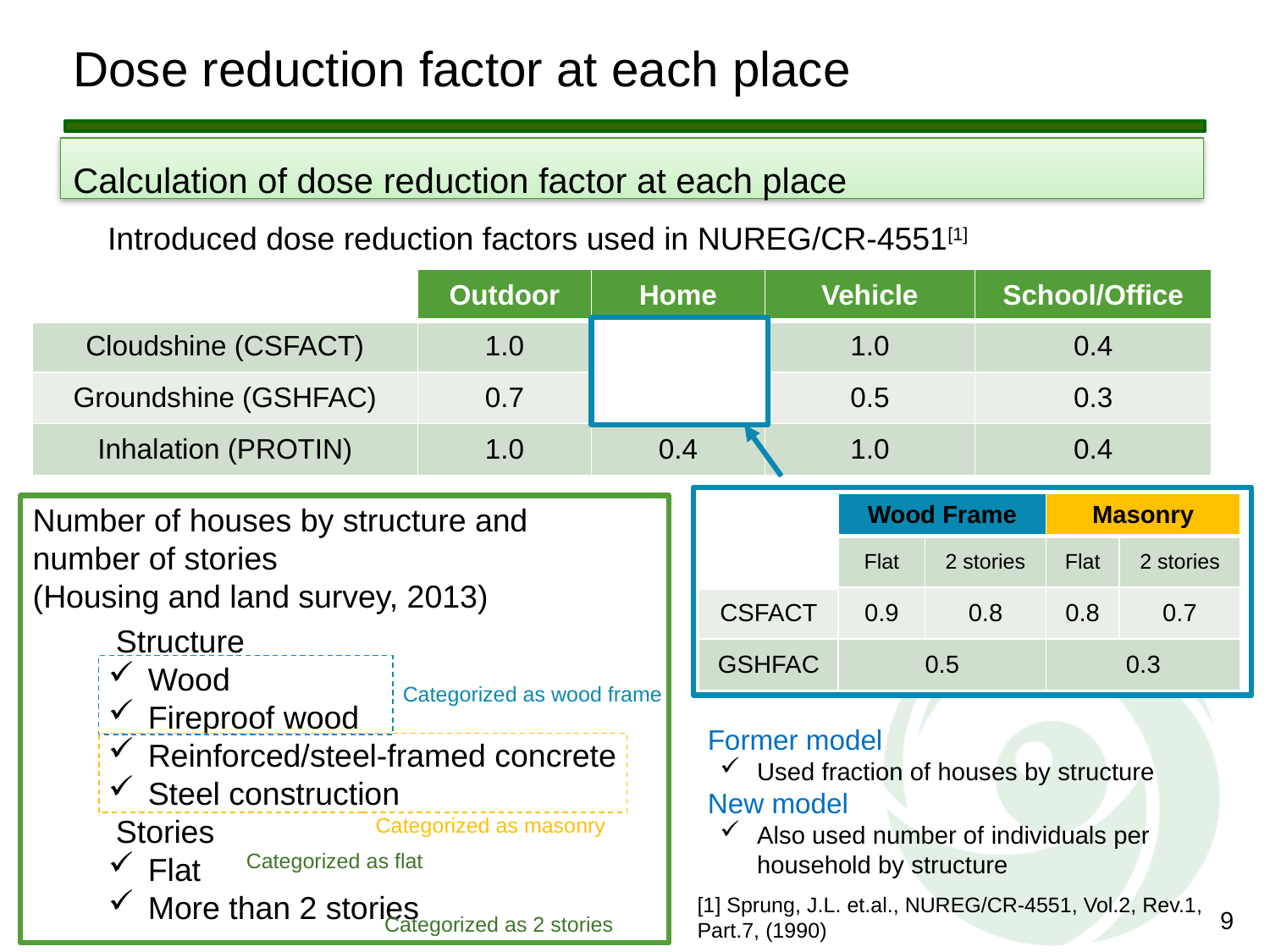

# Dose reduction factor at each place
Calculation of dose reduction factor at each place
Introduced dose reduction factors used in NUREG/CR-4551[1]
|  | Outdoor | Home | Vehicle | School/Office |
| --- | --- | --- | --- | --- |
| Cloudshine (CSFACT) | 1.0 |  | 1.0 | 0.4 |
| Groundshine (GSHFAC) | 0.7 |  | 0.5 | 0.3 |
| Inhalation (PROTIN) | 1.0 | 0.4 | 1.0 | 0.4 |

|  | Wood Frame |  | Masonry |  |
| --- | --- | --- | --- | --- |
|  | Flat | 2 stories | Flat | 2 stories |
| CSFACT | 0.9 | 0.8 | 0.8 | 0.7 |
| GSHFAC | 0.5 |  | 0.3 |  |
Number of houses by structure and number of stories
(Housing and land survey, 2013)

　　Structure
Wood
Fireproof wood
Reinforced/steel-framed concrete
Steel construction
　　Stories
Flat
More than 2 stories

Categorized as wood frame

Categorized as masonry
Categorized as flat
Categorized as 2 stories
Former model
Used fraction of houses by structure
New model
Also used number of individuals per household by structure
[1] Sprung, J.L. et.al., NUREG/CR-4551, Vol.2, Rev.1, Part.7, (1990)